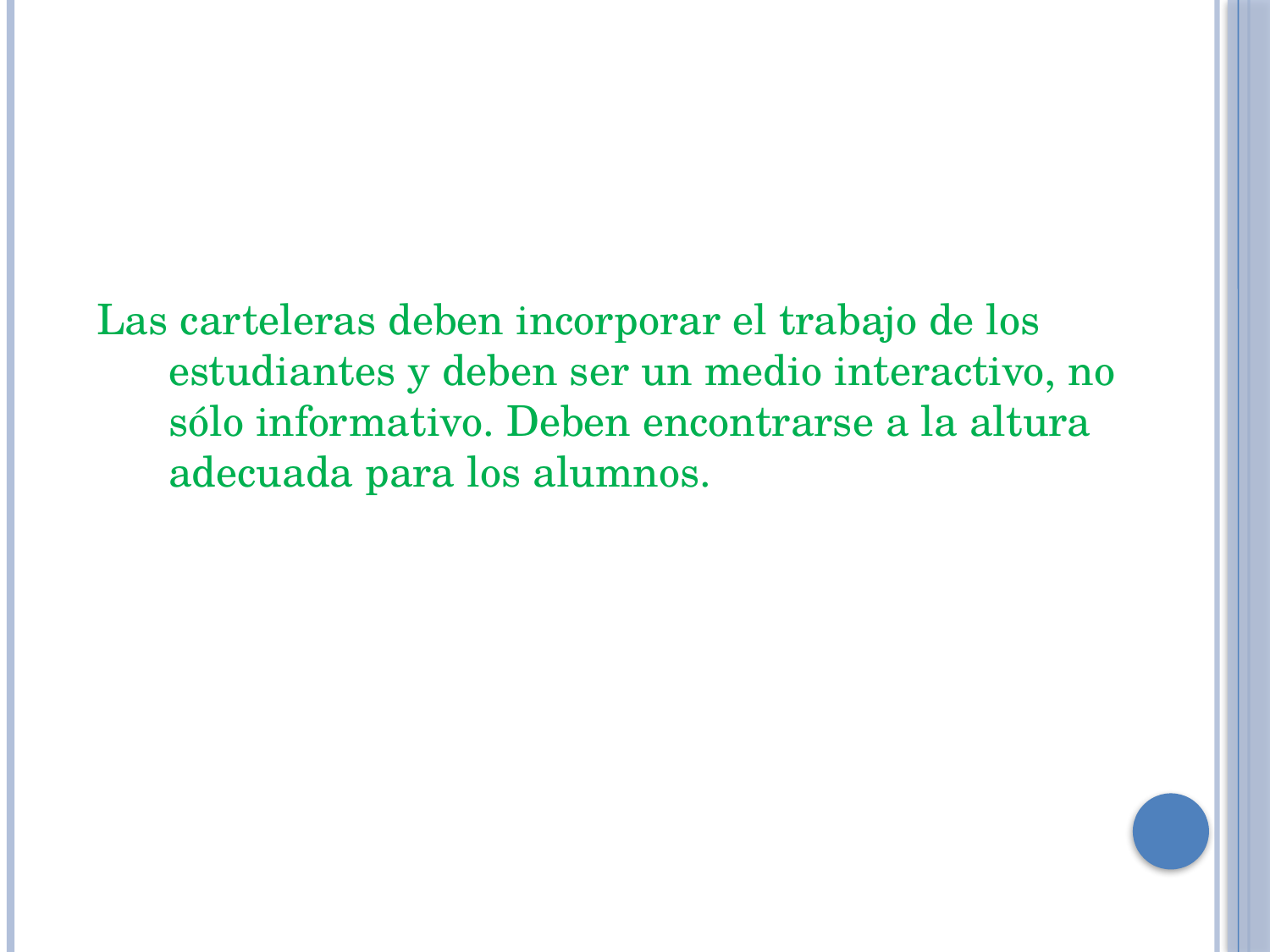

Las carteleras deben incorporar el trabajo de los estudiantes y deben ser un medio interactivo, no sólo informativo. Deben encontrarse a la altura adecuada para los alumnos.